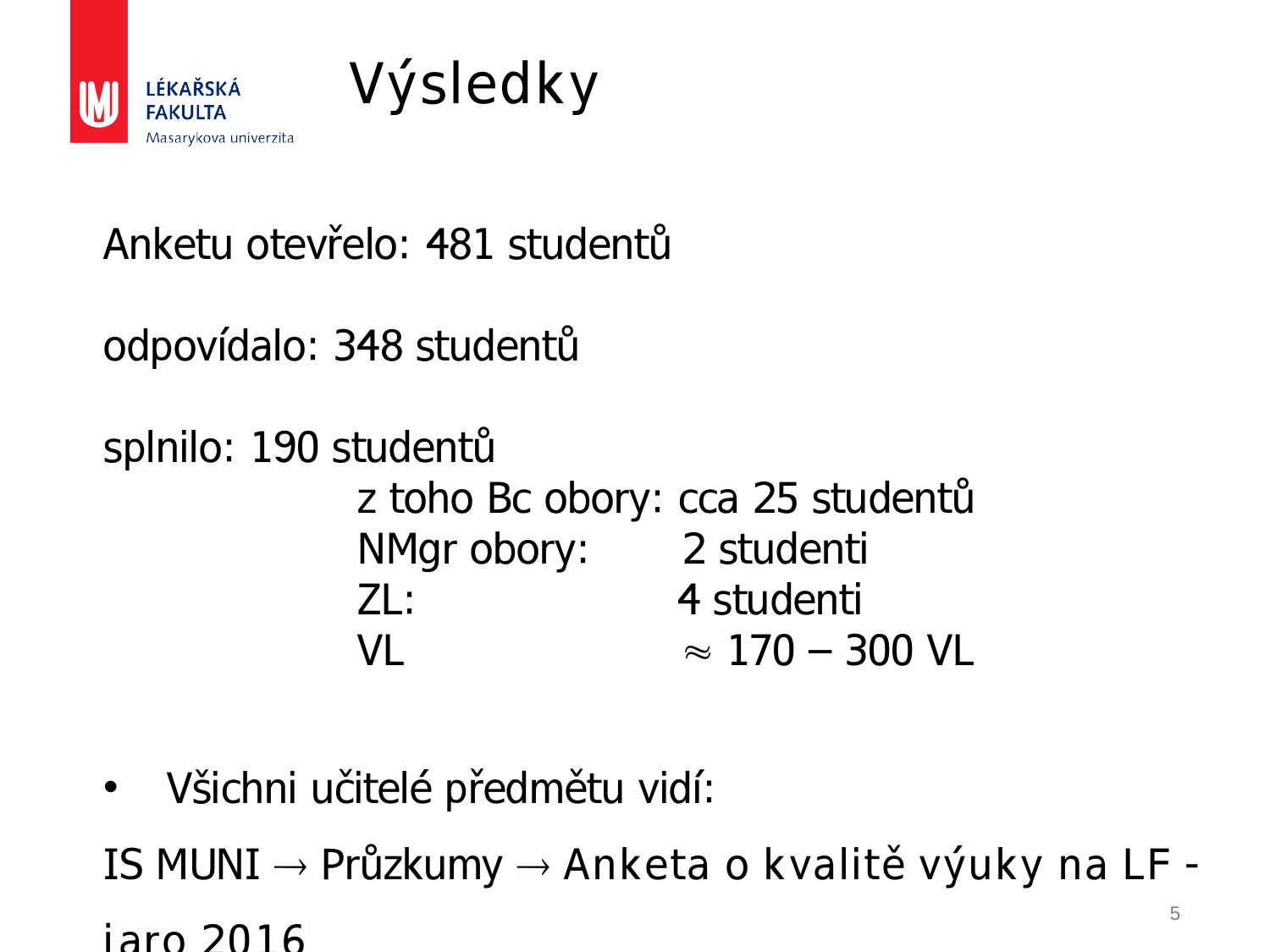

Výsledky

Anketu otevřelo: 481 studentů
odpovídalo: 348 studentů
splnilo: 190 studentů
		z toho Bc obory: cca 25 studentů
		NMgr obory:       2 studenti
		ZL: 		     4 studenti
		VL                     ≈ 170 – 300 VL

Všichni učitelé předmětu vidí:
IS MUNI → Průzkumy → Anketa o kvalitě výuky na LF - jaro 2016
5